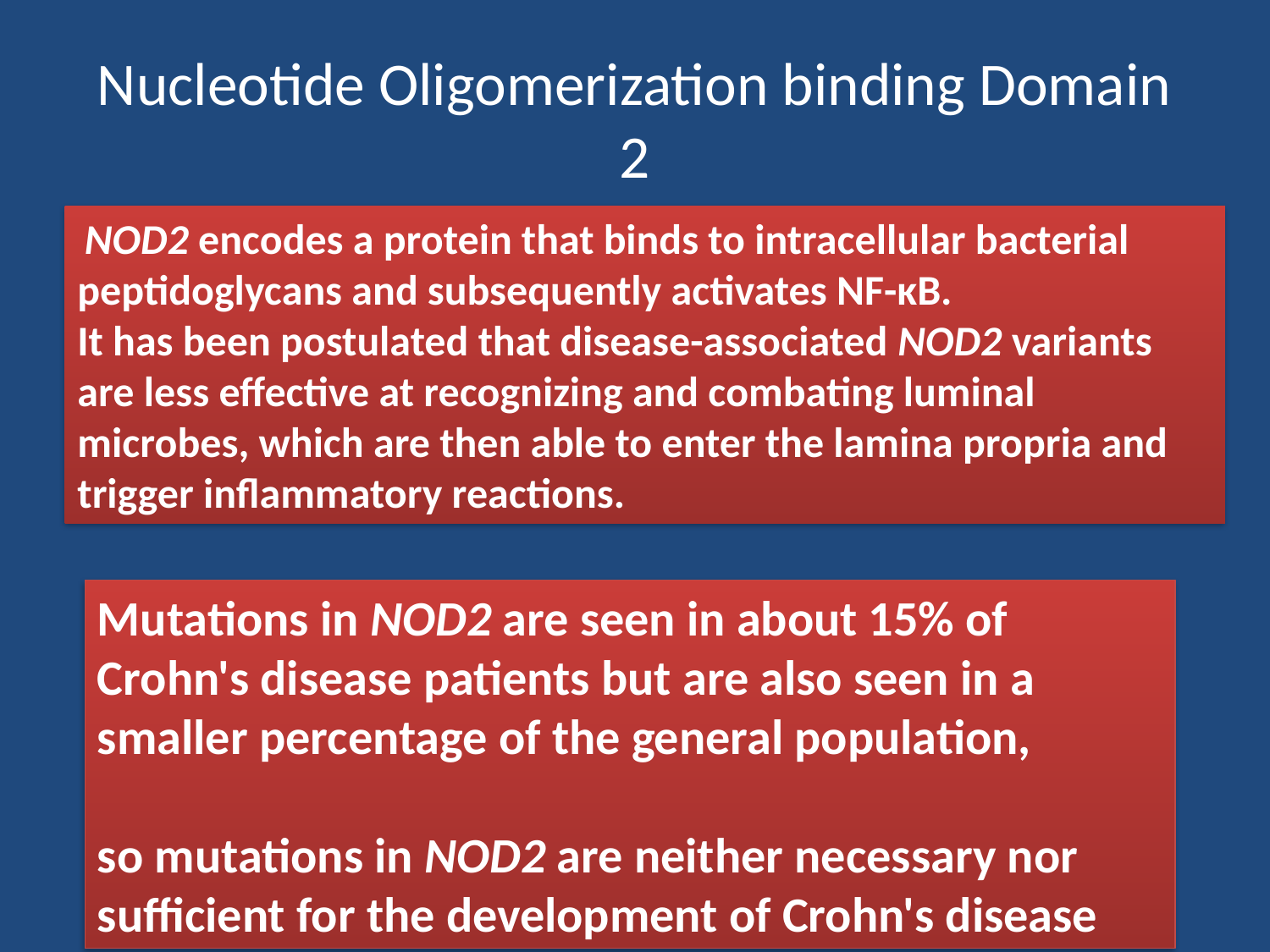

# Nucleotide Oligomerization binding Domain 2
 NOD2 encodes a protein that binds to intracellular bacterial peptidoglycans and subsequently activates NF-κB.
It has been postulated that disease-associated NOD2 variants are less effective at recognizing and combating luminal microbes, which are then able to enter the lamina propria and trigger inflammatory reactions.
Mutations in NOD2 are seen in about 15% of Crohn's disease patients but are also seen in a smaller percentage of the general population,

so mutations in NOD2 are neither necessary nor sufficient for the development of Crohn's disease